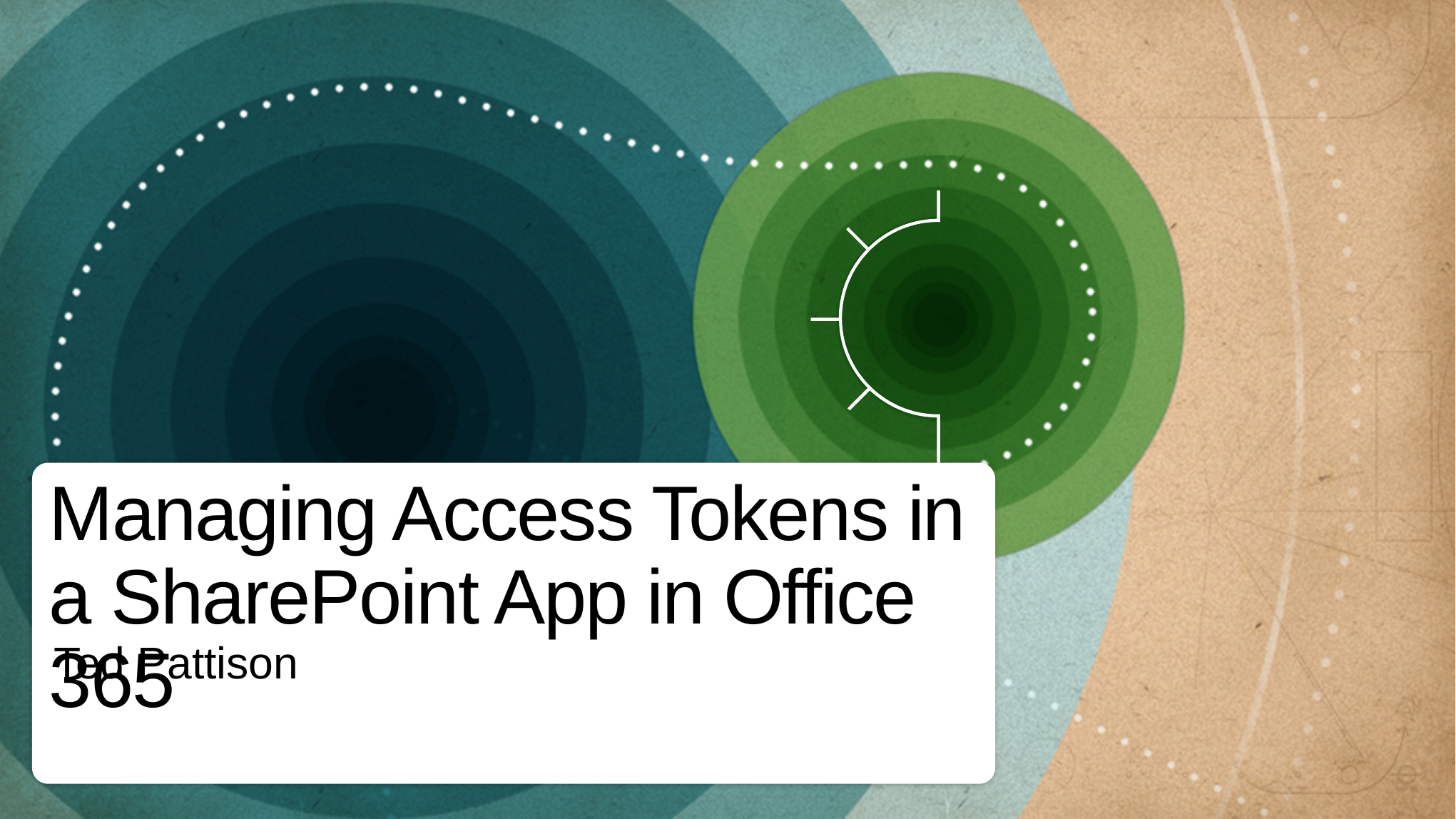

# Managing Access Tokens in a SharePoint App in Office 365
Ted Pattison